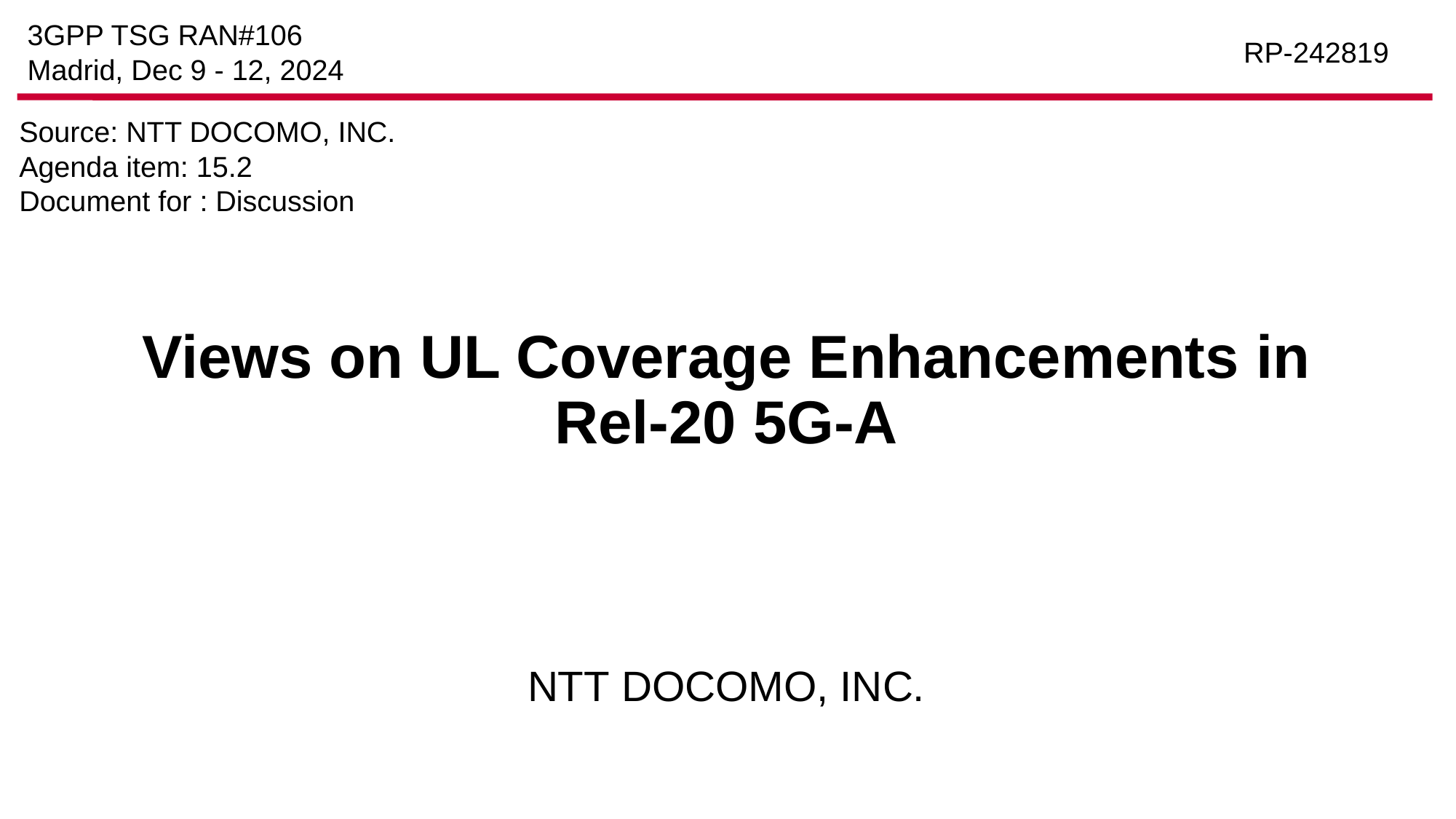

3GPP TSG RAN#106
Madrid, Dec 9 - 12, 2024
RP-242819
Source: NTT DOCOMO, INC.
Agenda item: 15.2
Document for : Discussion
# Views on UL Coverage Enhancements in Rel-20 5G-A
NTT DOCOMO, INC.